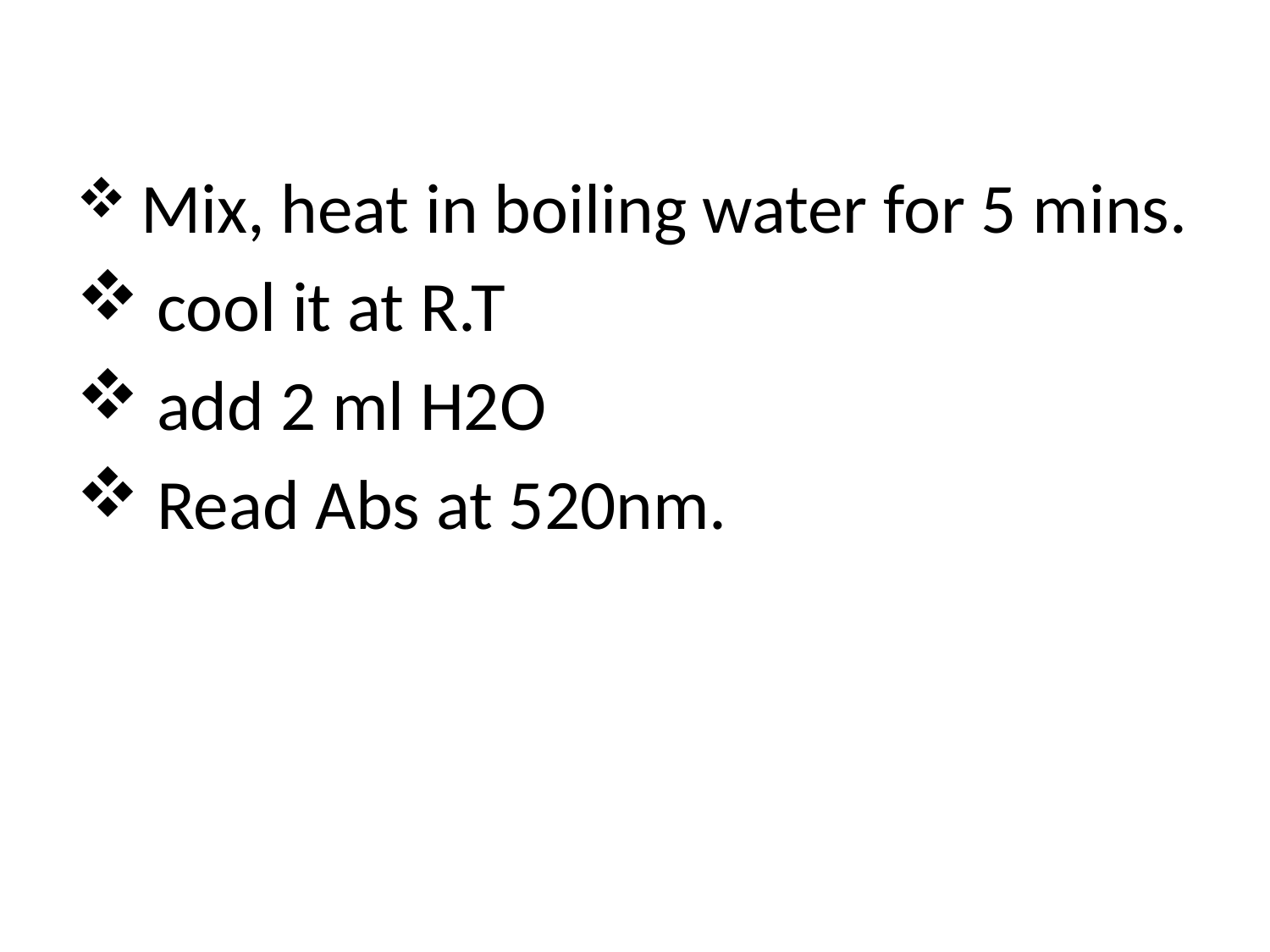

#
 Mix, heat in boiling water for 5 mins.
 cool it at R.T
 add 2 ml H2O
 Read Abs at 520nm.